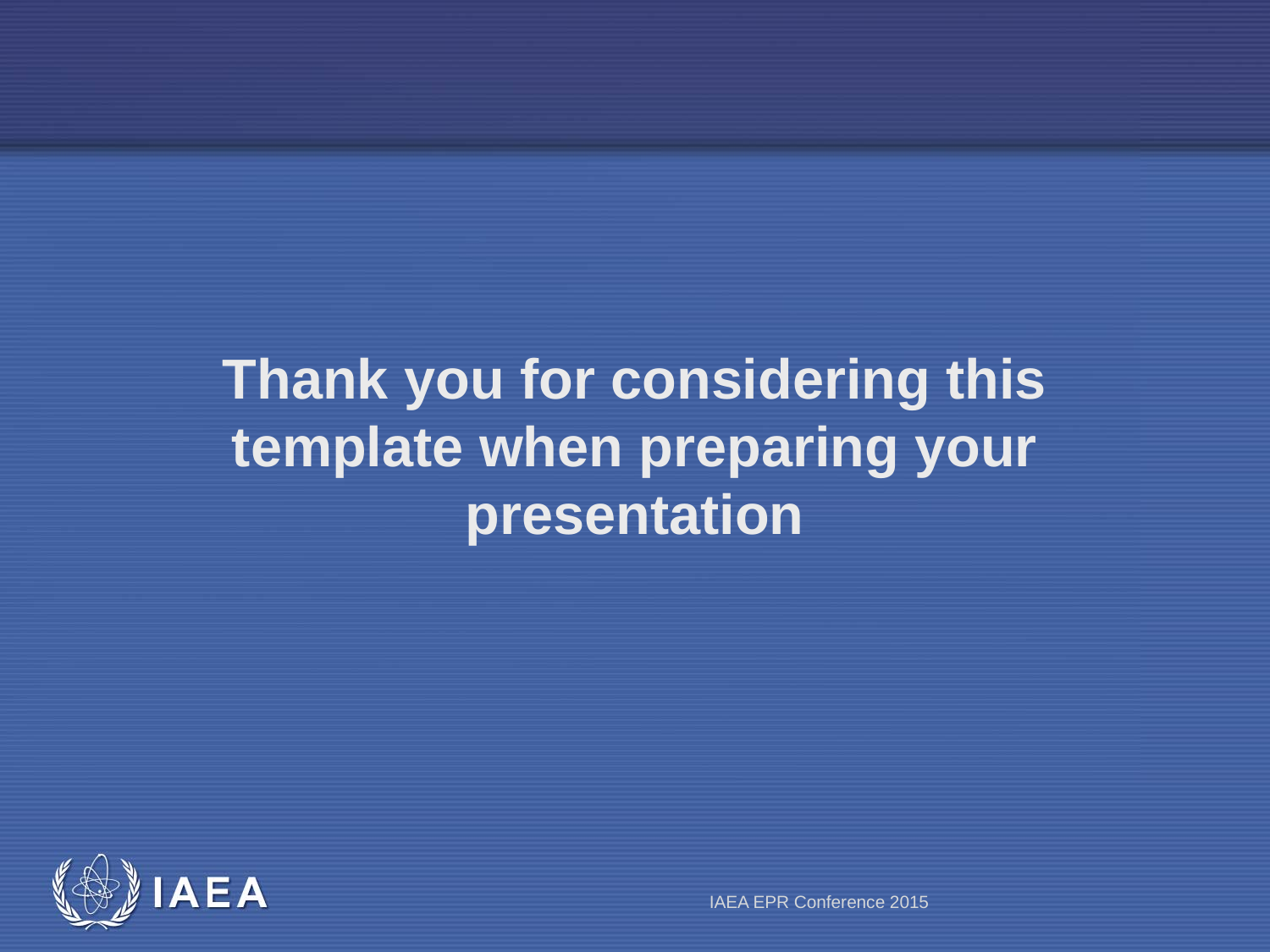

Thank you for considering this template when preparing your presentation
IAEA EPR Conference 2015